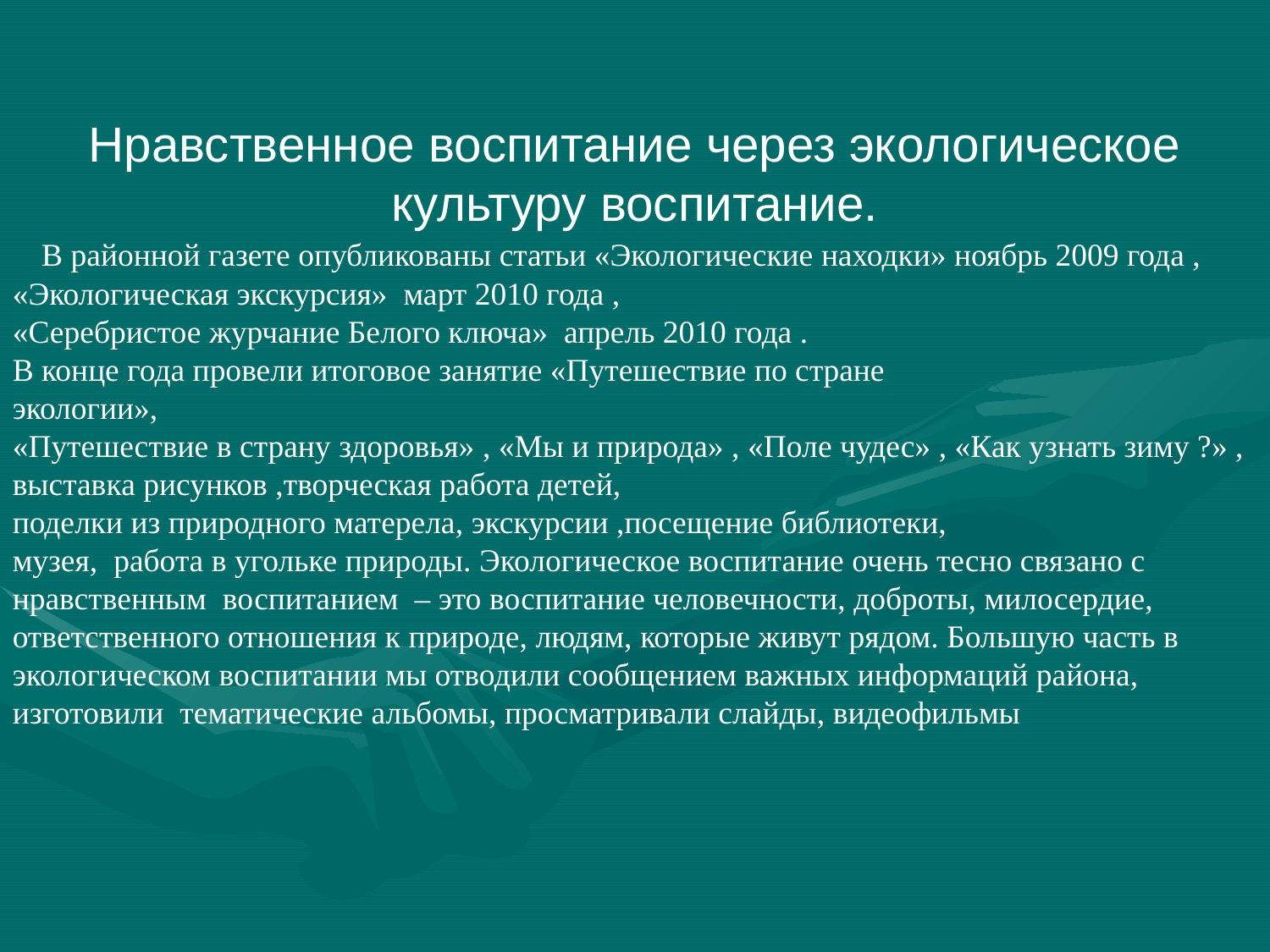

Нравственное воспитание через экологическое культуру воспитание.
   В районной газете опубликованы статьи «Экологические находки» ноябрь 2009 года , «Экологическая экскурсия»  март 2010 года ,
«Серебристое журчание Белого ключа»  апрель 2010 года .
В конце года провели итоговое занятие «Путешествие по стране
экологии»,
«Путешествие в страну здоровья» , «Мы и природа» , «Поле чудес» , «Как узнать зиму ?» , выставка рисунков ,творческая работа детей,
поделки из природного матерела, экскурсии ,посещение библиотеки,
музея,  работа в угольке природы. Экологическое воспитание очень тесно связано с нравственным  воспитанием  – это воспитание человечности, доброты, милосердие,  ответственного отношения к природе, людям, которые живут рядом. Большую часть в экологическом воспитании мы отводили сообщением важных информаций района, изготовили  тематические альбомы, просматривали слайды, видеофильмы